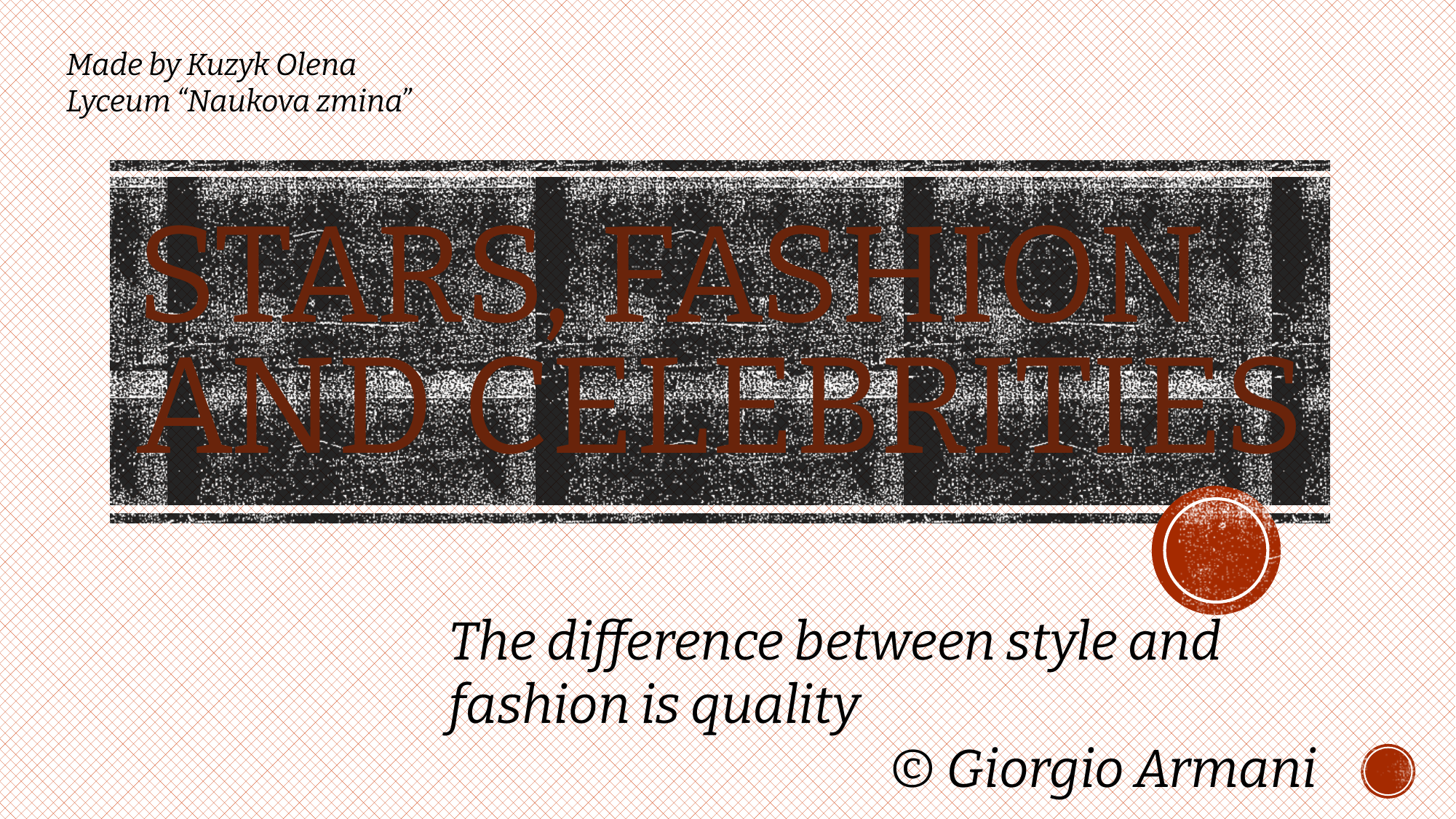

Made by Kuzyk Olena
Lyceum “Naukova zmina”
# Stars, Fashion and Celebrities
The difference between style and fashion is quality
© Giorgio Armani